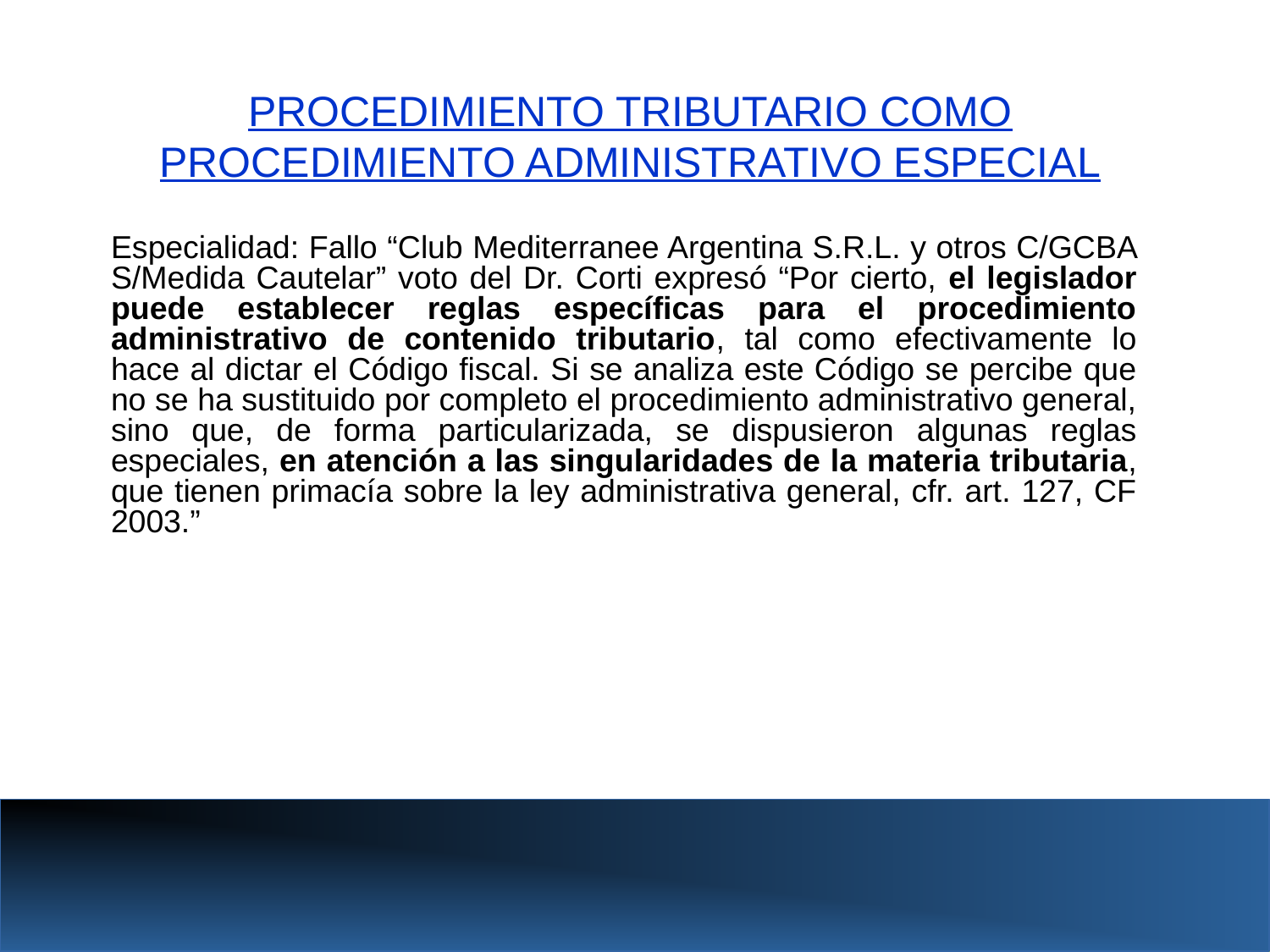

PROCEDIMIENTO TRIBUTARIO COMO PROCEDIMIENTO ADMINISTRATIVO ESPECIAL

Especialidad: Fallo “Club Mediterranee Argentina S.R.L. y otros C/GCBA S/Medida Cautelar” voto del Dr. Corti expresó “Por cierto, el legislador puede establecer reglas específicas para el procedimiento administrativo de contenido tributario, tal como efectivamente lo hace al dictar el Código fiscal. Si se analiza este Código se percibe que no se ha sustituido por completo el procedimiento administrativo general, sino que, de forma particularizada, se dispusieron algunas reglas especiales, en atención a las singularidades de la materia tributaria, que tienen primacía sobre la ley administrativa general, cfr. art. 127, CF 2003.”